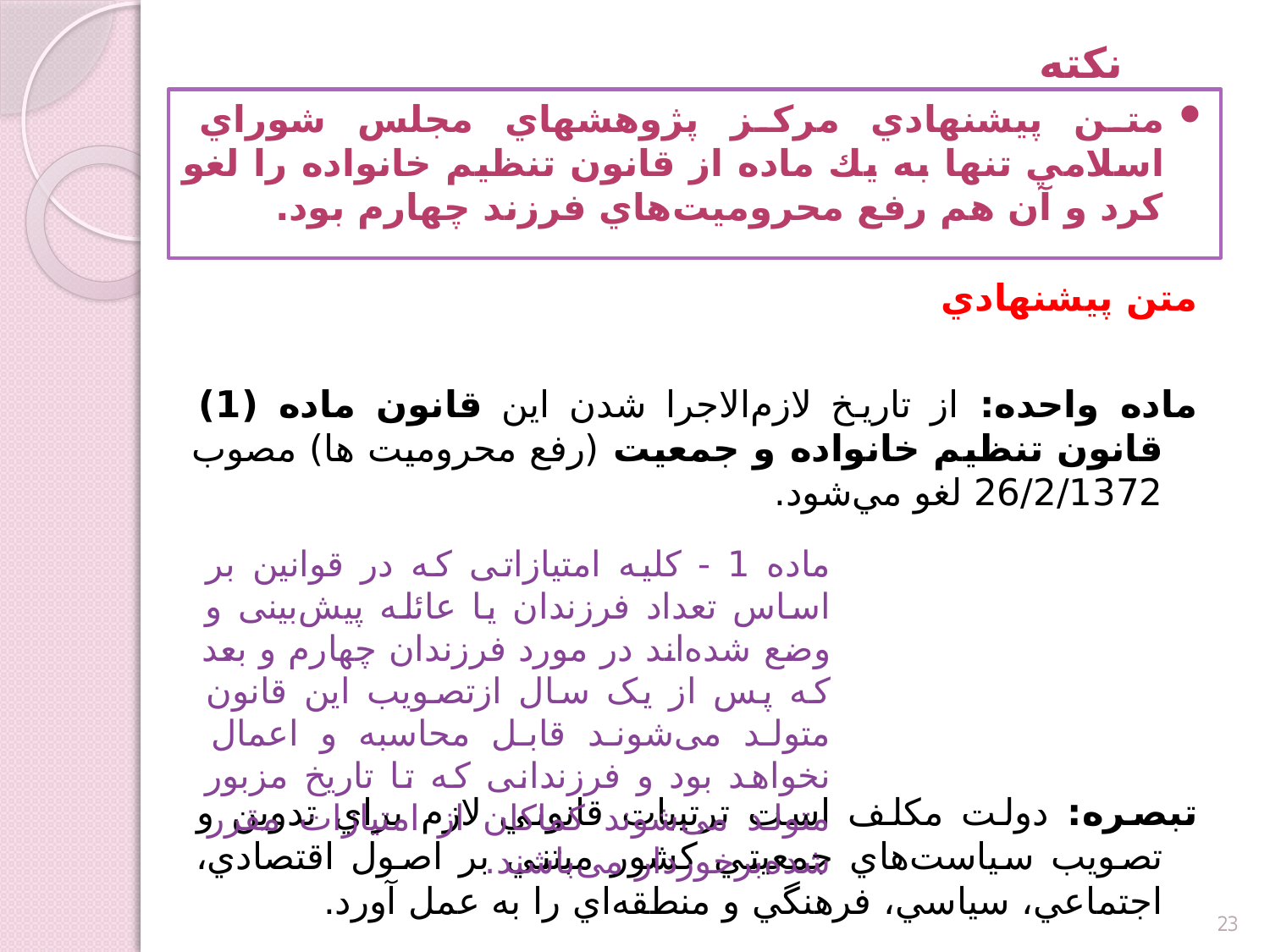

نكته
متن پيشنهادي مركز پژوهشهاي مجلس شوراي اسلامي تنها به يك ماده از قانون تنظيم خانواده را لغو كرد و آن هم رفع محروميت‌هاي فرزند چهارم بود.

متن پيشنهادي

	ماده واحده: از تاريخ لازم‌الاجرا شدن اين قانون ماده (1) قانون تنظيم خانواده و جمعيت (رفع محروميت ها) مصوب 26/2/1372 لغو مي‌شود.

	تبصره: دولت مكلف است ترتيبات قانوني لازم براي تدوين و تصويب سياست‌هاي جمعيتي كشور مبتني بر اصول اقتصادي، اجتماعي، سياسي، فرهنگي و منطقه‌اي را به عمل آورد.

‌ماده 1 - کلیه امتیازاتی که در قوانین بر اساس تعداد فرزندان یا عائله پیش‌بینی و وضع شده‌اند در مورد فرزندان چهارم و بعد که پس از یک سال از‌تصویب این قانون متولد می‌شوند قابل محاسبه و اعمال نخواهد بود و فرزندانی که تا تاریخ مزبور متولد می‌شوند کماکان از امتیازات مقرر شده‌برخوردار می‌باشند.
23